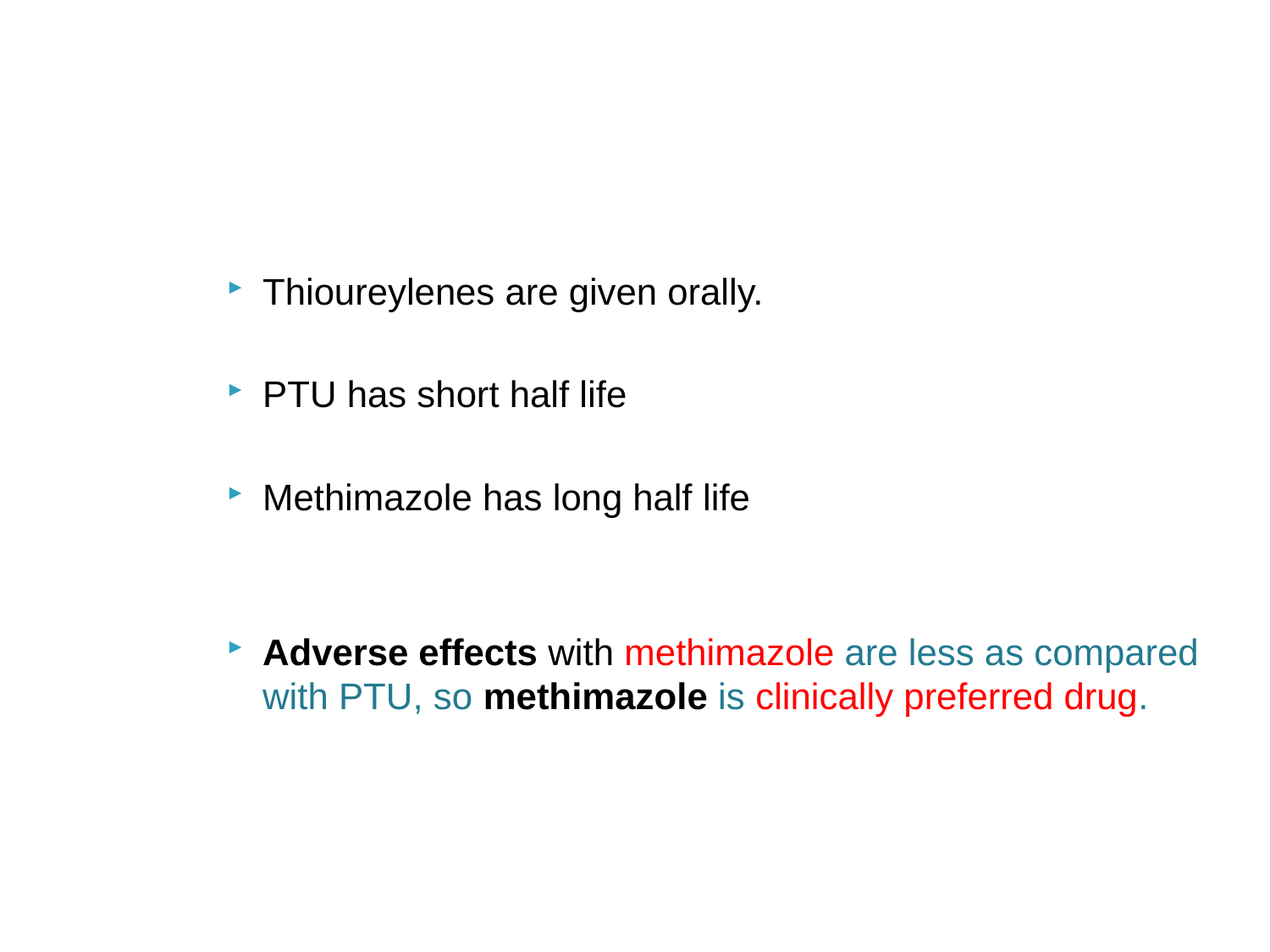

Thioureylenes are given orally.

PTU has short half life

Methimazole has long half life

Adverse effects with methimazole are less as compared with PTU, so methimazole is clinically preferred drug.